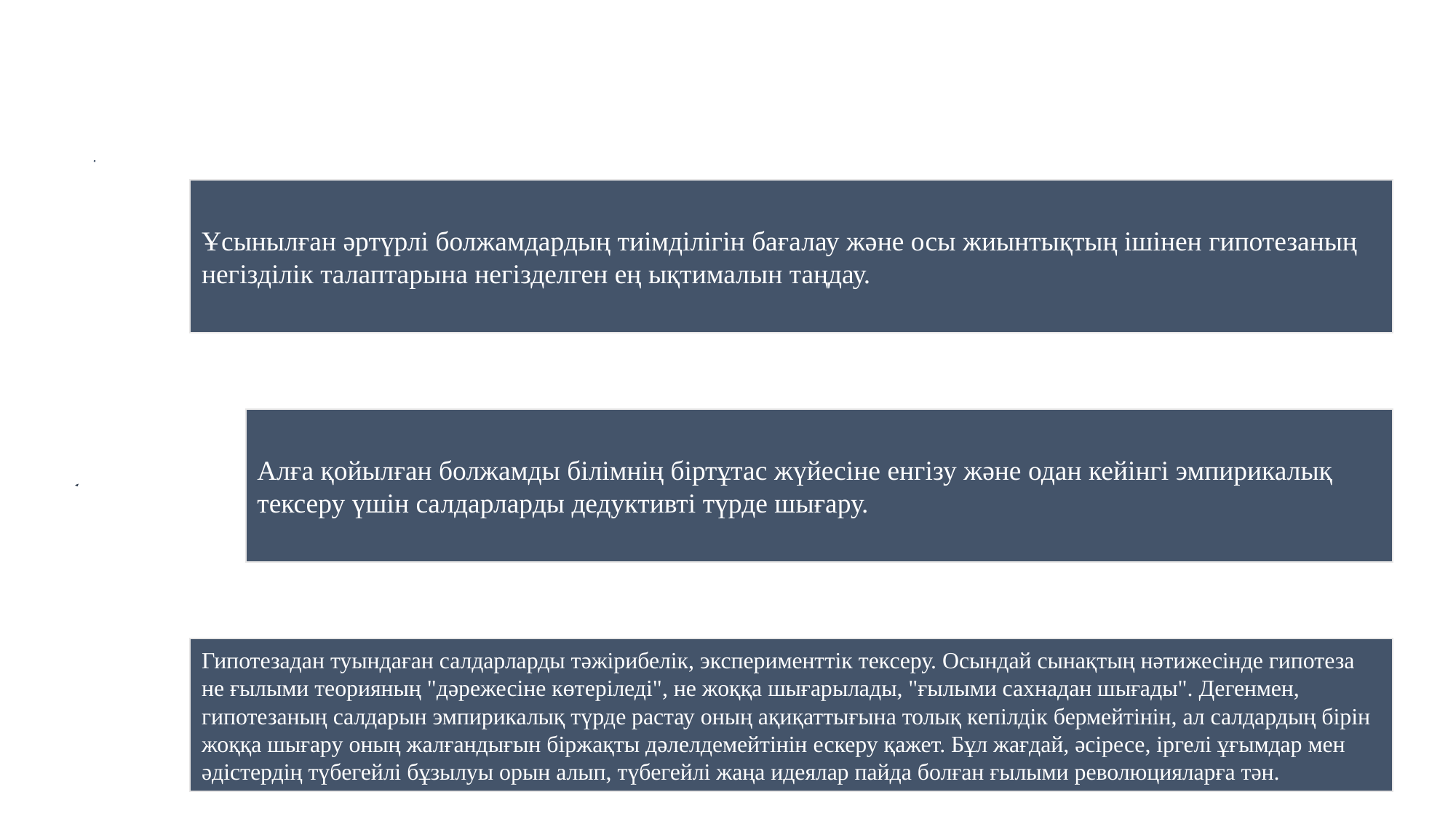

Ұсынылған әртүрлі болжамдардың тиімділігін бағалау және осы жиынтықтың ішінен гипотезаның негізділік талаптарына негізделген ең ықтималын таңдау.
Алға қойылған болжамды білімнің біртұтас жүйесіне енгізу және одан кейінгі эмпирикалық тексеру үшін салдарларды дедуктивті түрде шығару.
Гипотезадан туындаған салдарларды тәжірибелік, эксперименттік тексеру. Осындай сынақтың нәтижесінде гипотеза не ғылыми теорияның "дәрежесіне көтеріледі", не жоққа шығарылады, "ғылыми сахнадан шығады". Дегенмен, гипотезаның салдарын эмпирикалық түрде растау оның ақиқаттығына толық кепілдік бермейтінін, ал салдардың бірін жоққа шығару оның жалғандығын біржақты дәлелдемейтінін ескеру қажет. Бұл жағдай, әсіресе, іргелі ұғымдар мен әдістердің түбегейлі бұзылуы орын алып, түбегейлі жаңа идеялар пайда болған ғылыми революцияларға тән.